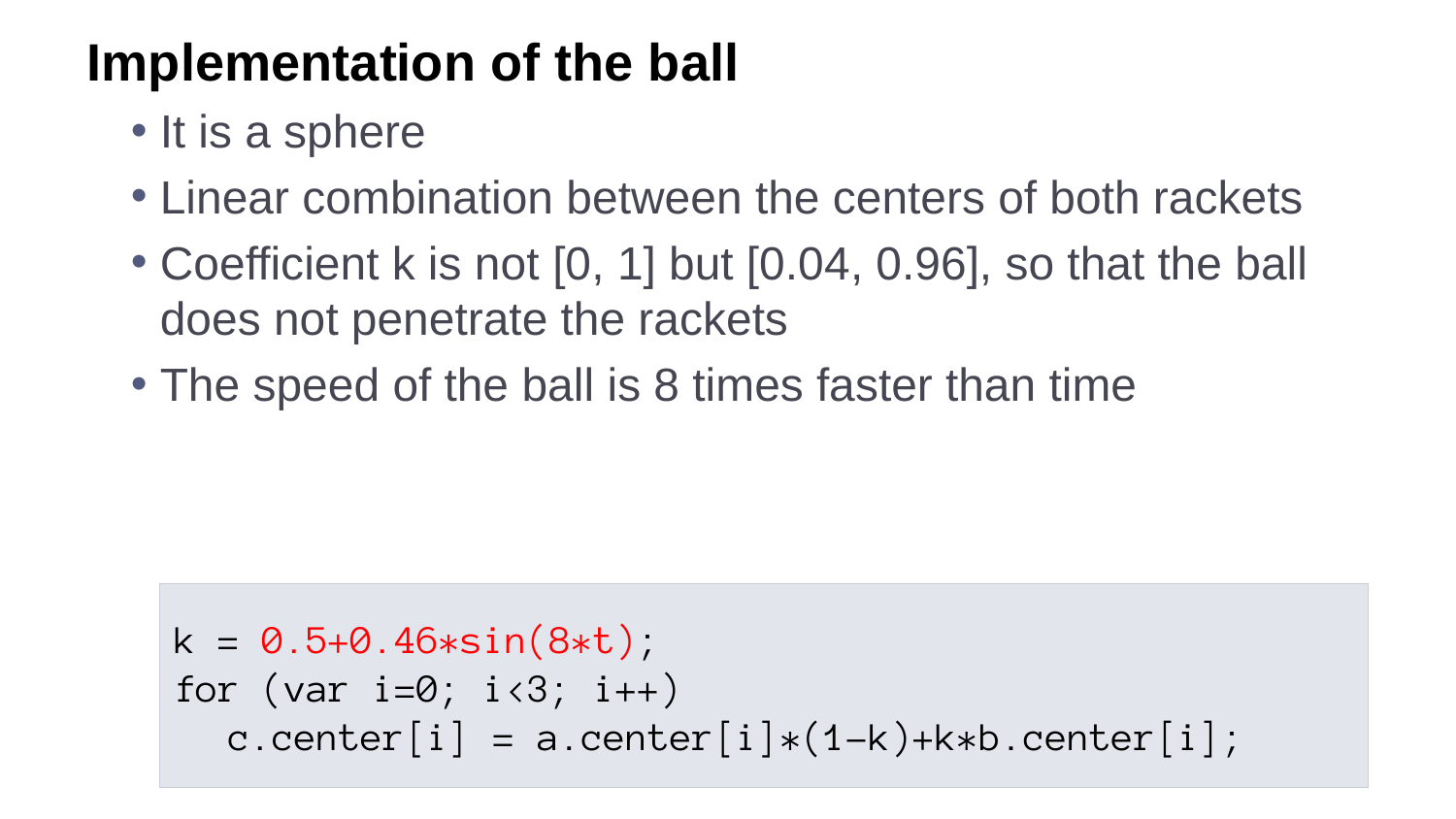

Implementation of the ball
It is a sphere
Linear combination between the centers of both rackets
Coefficient k is not [0, 1] but [0.04, 0.96], so that the ball does not penetrate the rackets
The speed of the ball is 8 times faster than time
k = 0.5+0.46*sin(8*t);
for (var i=0; i<3; i++)
	c.center[i] = a.center[i]*(1-k)+k*b.center[i];